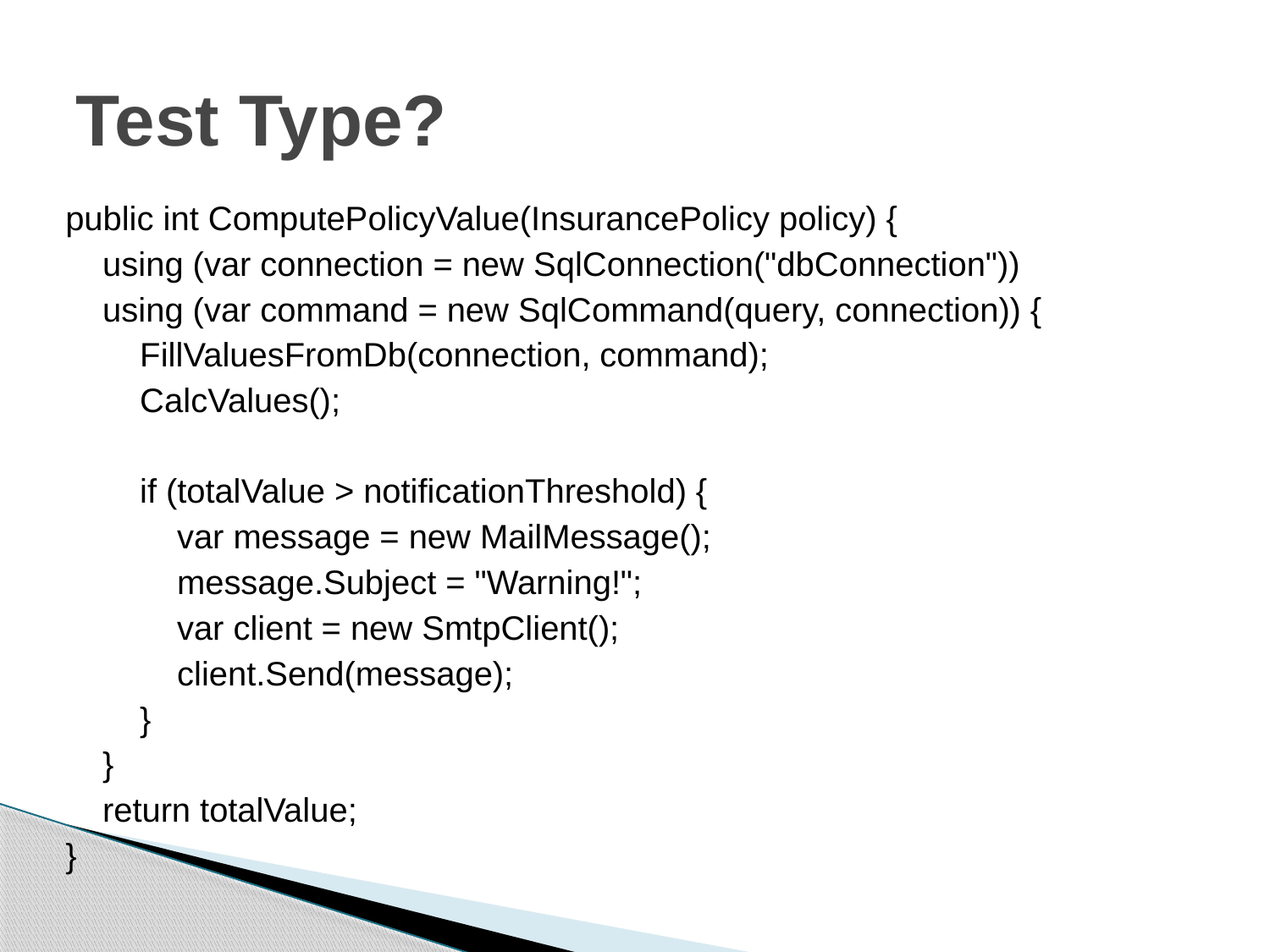

# Test Type?
public int ComputePolicyValue(InsurancePolicy policy) {
    using (var connection = new SqlConnection("dbConnection"))
    using (var command = new SqlCommand(query, connection)) {
        FillValuesFromDb(connection, command);
        CalcValues();

        if (totalValue > notificationThreshold) {
            var message = new MailMessage();
            message.Subject = "Warning!";
            var client = new SmtpClient();
            client.Send(message);
        }
    }
    return totalValue;
}